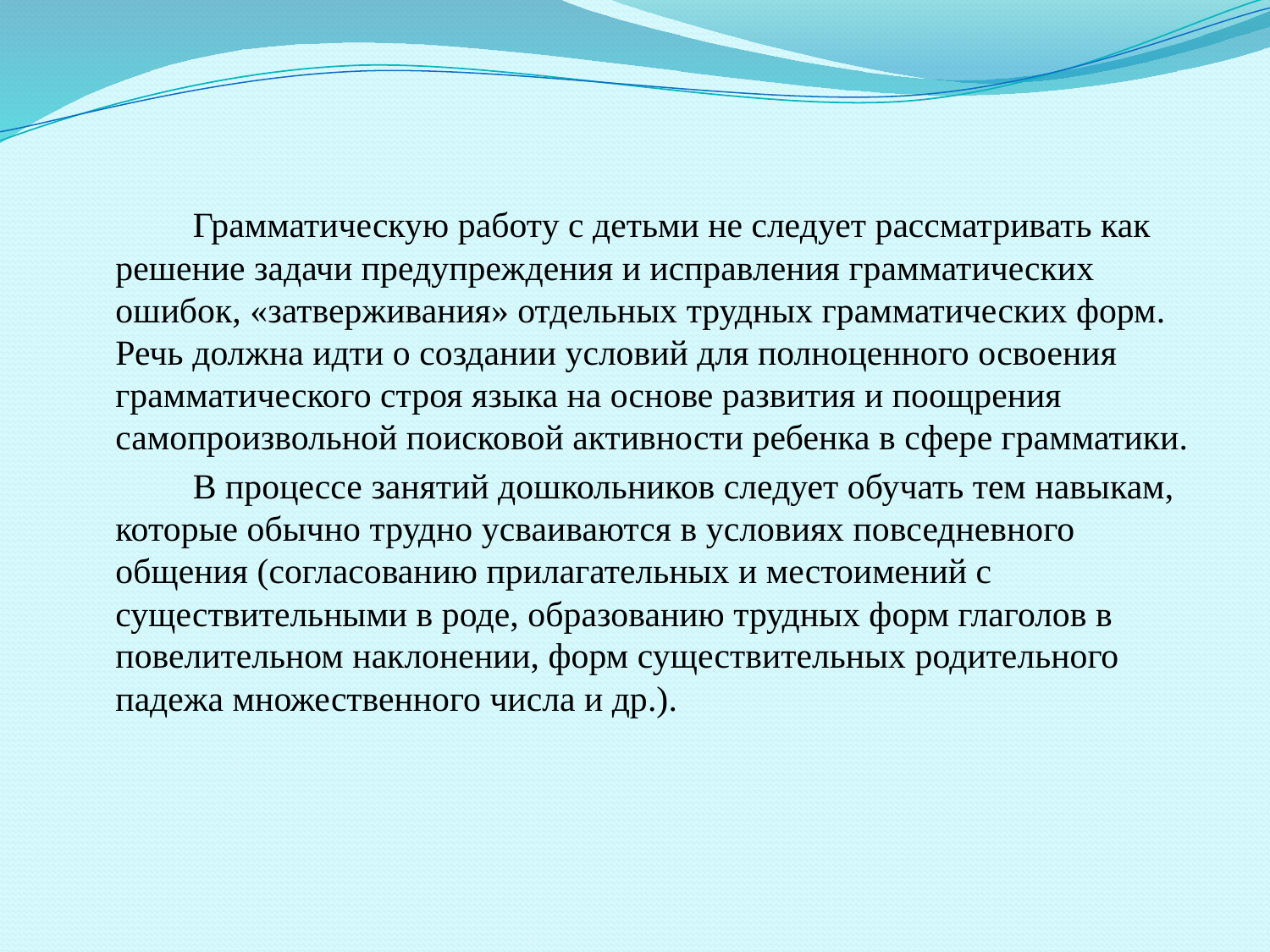

Грамматическую работу с детьми не следует рассматривать как решение задачи предупреждения и исправления грамматических ошибок, «затверживания» отдельных трудных грамматических форм. Речь должна идти о создании условий для полноценного освоения грамматического строя языка на основе развития и поощрения самопроизвольной поисковой активности ребенка в сфере грамматики.
             В процессе занятий дошкольников следует обучать тем навыкам, которые обычно трудно усваиваются в условиях повседневного общения (согласованию прилагательных и местоимений с существительными в роде, образованию трудных форм глаголов в повелительном наклонении, форм существительных родительного падежа множественного числа и др.).